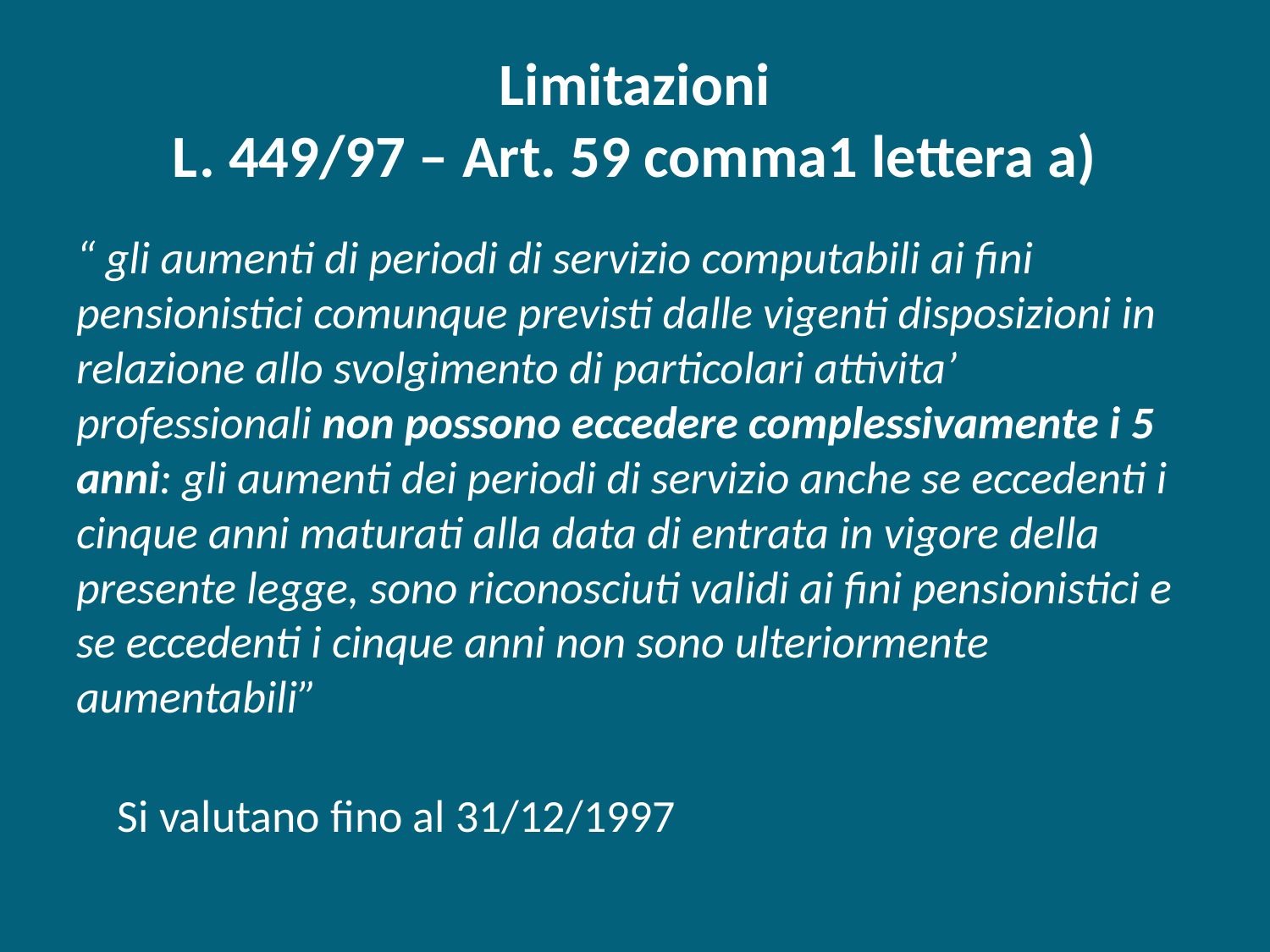

# Limitazioni L. 449/97 – Art. 59 comma1 lettera a)
“ gli aumenti di periodi di servizio computabili ai fini pensionistici comunque previsti dalle vigenti disposizioni in relazione allo svolgimento di particolari attivita’ professionali non possono eccedere complessivamente i 5 anni: gli aumenti dei periodi di servizio anche se eccedenti i cinque anni maturati alla data di entrata in vigore della presente legge, sono riconosciuti validi ai fini pensionistici e se eccedenti i cinque anni non sono ulteriormente aumentabili”
    Si valutano fino al 31/12/1997